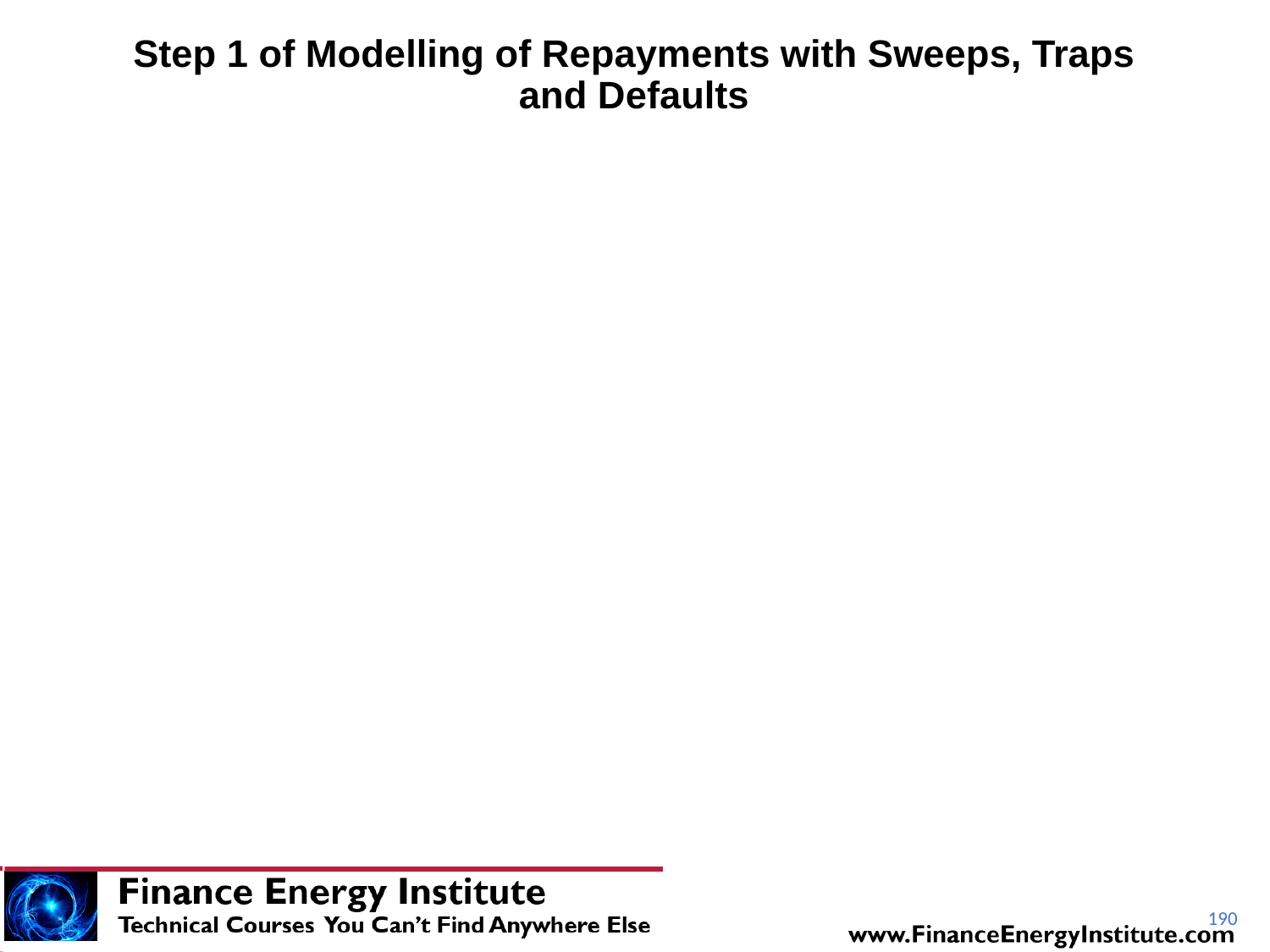

# Step 1 of Modelling of Repayments with Sweeps, Traps and Defaults

190